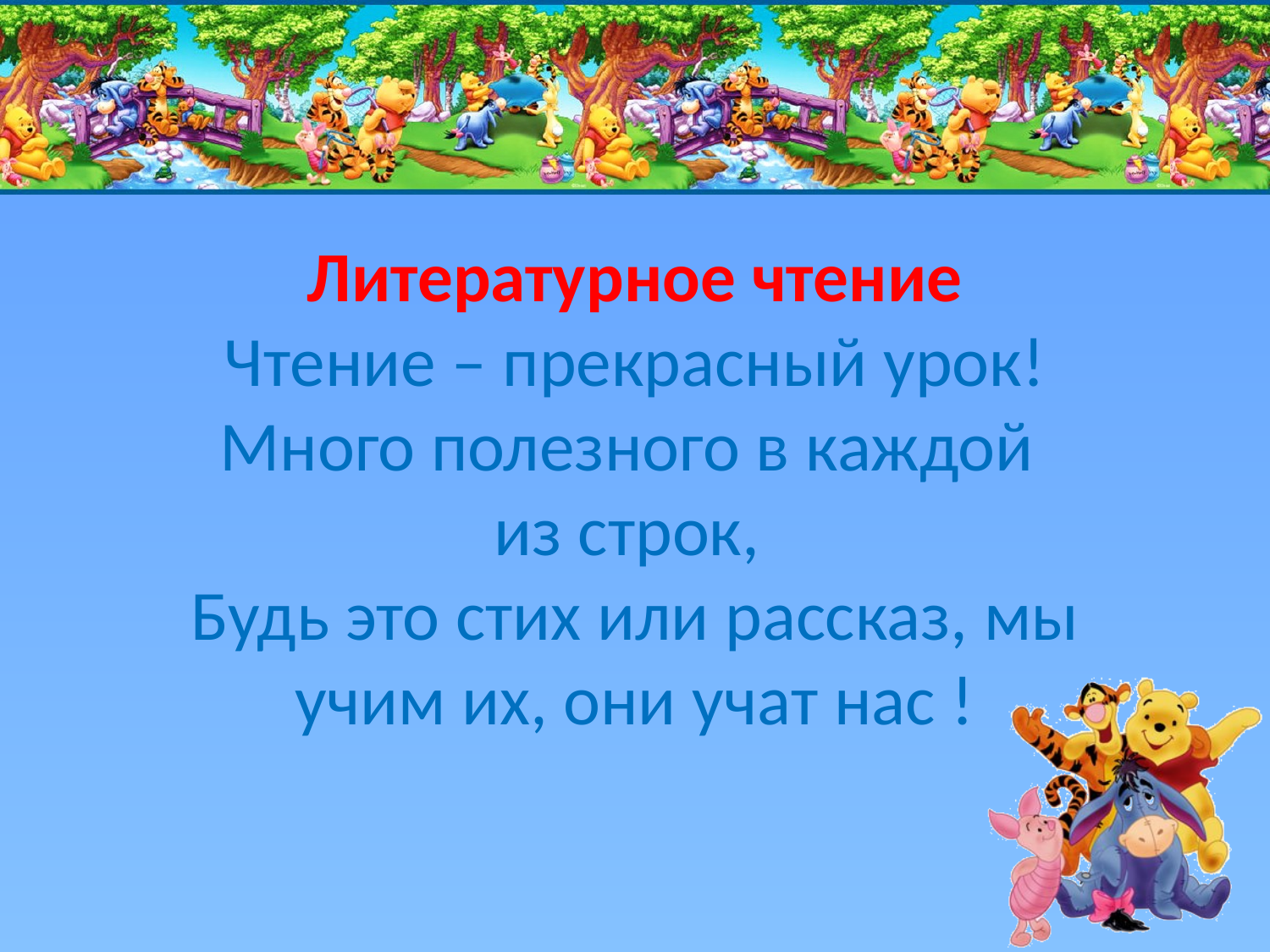

# Литературное чтение Чтение – прекрасный урок! Много полезного в каждой из строк, Будь это стих или рассказ, мы учим их, они учат нас !